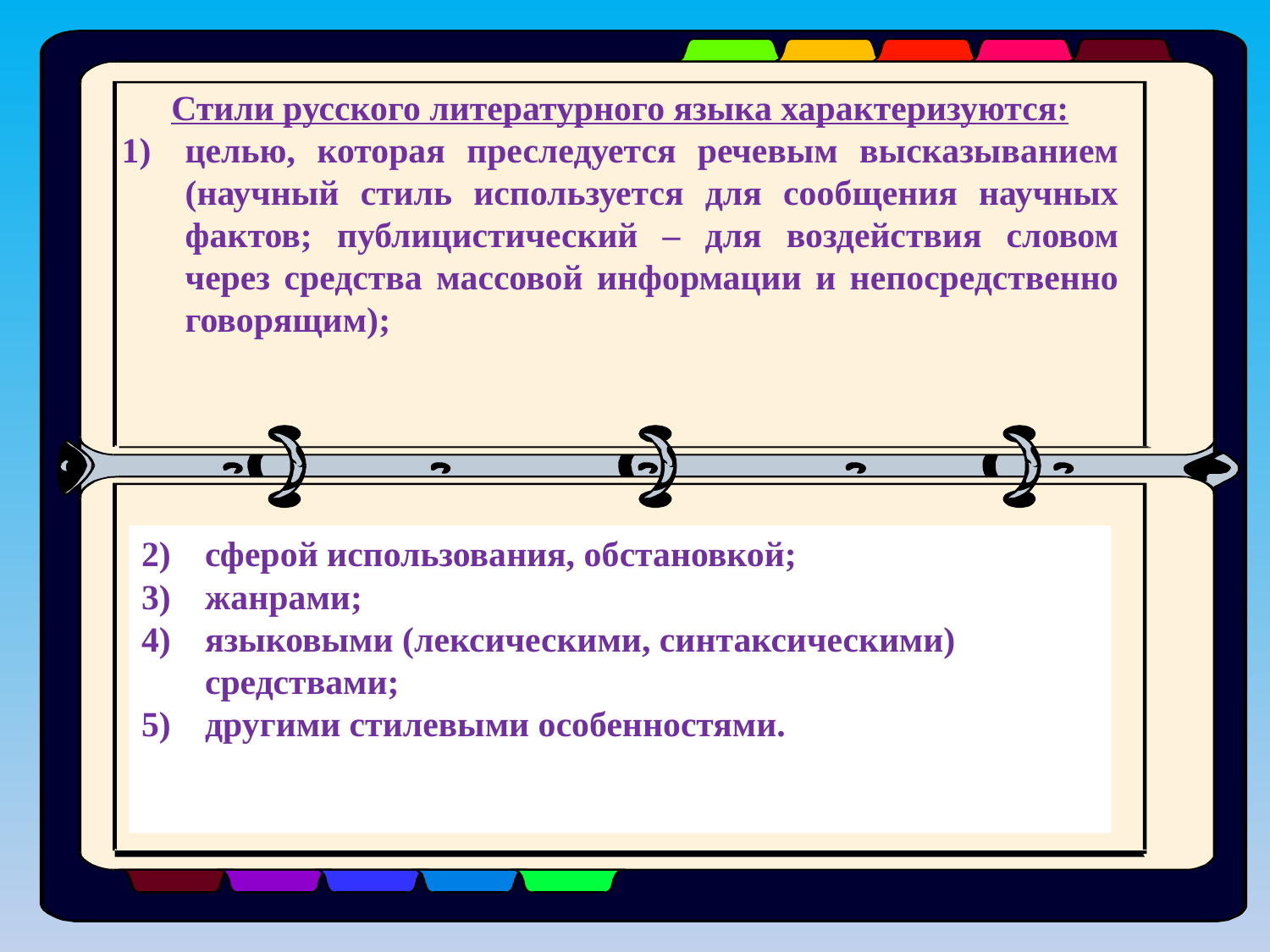

Стили русского литературного языка характеризуются:
целью, которая преследуется речевым высказыванием (научный стиль используется для сообщения научных фактов; публицистический – для воздействия словом через средства массовой информации и непосредственно говорящим);

сферой использования, обстановкой;
жанрами;
языковыми (лексическими, синтаксическими) средствами;
другими стилевыми особенностями.